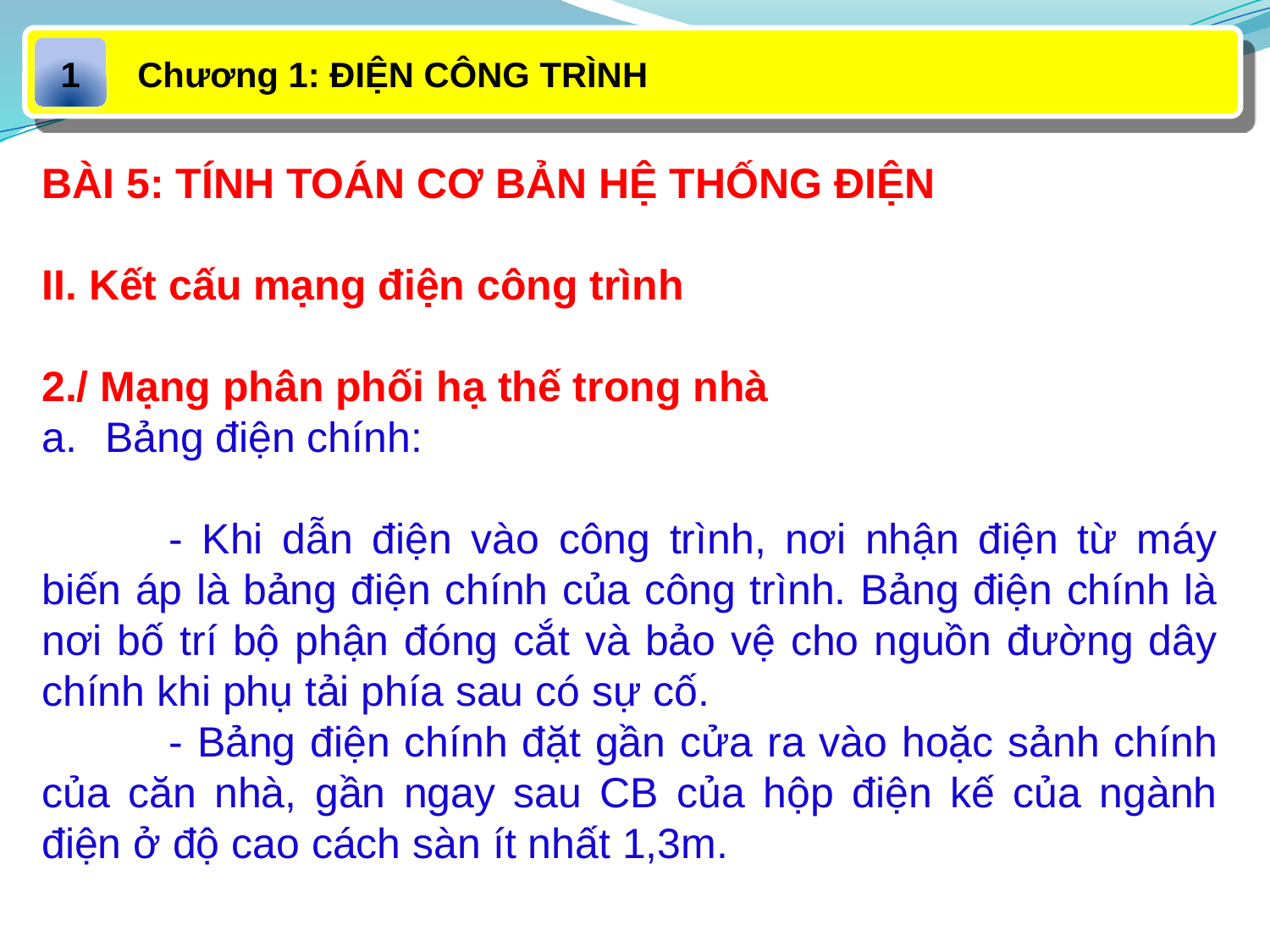

Chương 1: ĐIỆN CÔNG TRÌNH
1

BÀI 5: TÍNH TOÁN CƠ BẢN HỆ THỐNG ĐIỆN

II. Kết cấu mạng điện công trình

2./ Mạng phân phối hạ thế trong nhà
Bảng điện chính:

	- Khi dẫn điện vào công trình, nơi nhận điện từ máy biến áp là bảng điện chính của công trình. Bảng điện chính là nơi bố trí bộ phận đóng cắt và bảo vệ cho nguồn đường dây chính khi phụ tải phía sau có sự cố.
	- Bảng điện chính đặt gần cửa ra vào hoặc sảnh chính của căn nhà, gần ngay sau CB của hộp điện kế của ngành điện ở độ cao cách sàn ít nhất 1,3m.